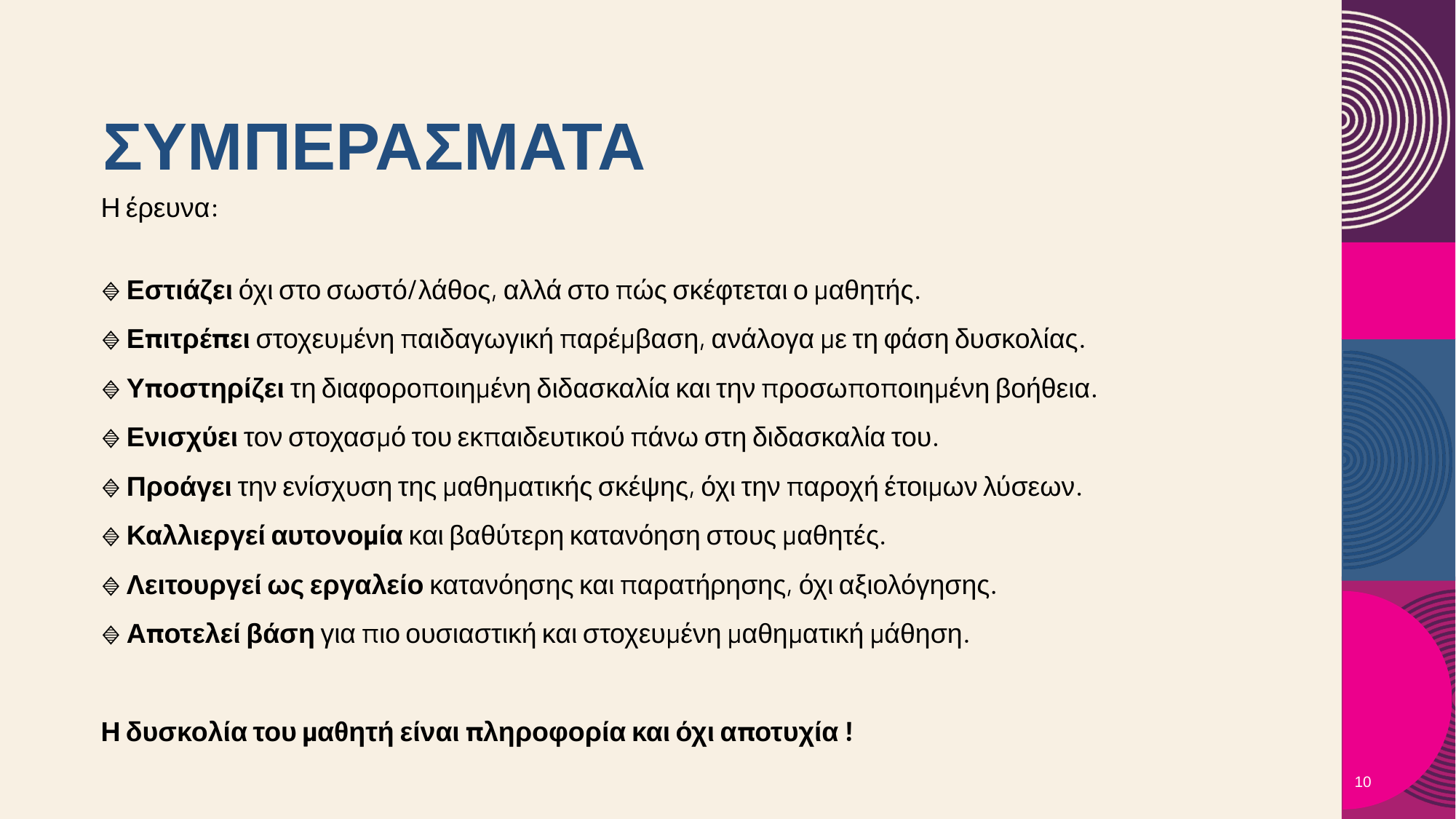

# ΣυμπερΑσματα
Η έρευνα:

🔹 Εστιάζει όχι στο σωστό/λάθος, αλλά στο πώς σκέφτεται ο μαθητής.
🔹 Επιτρέπει στοχευμένη παιδαγωγική παρέμβαση, ανάλογα με τη φάση δυσκολίας.
🔹 Υποστηρίζει τη διαφοροποιημένη διδασκαλία και την προσωποποιημένη βοήθεια.
🔹 Ενισχύει τον στοχασμό του εκπαιδευτικού πάνω στη διδασκαλία του.
🔹 Προάγει την ενίσχυση της μαθηματικής σκέψης, όχι την παροχή έτοιμων λύσεων.
🔹 Καλλιεργεί αυτονομία και βαθύτερη κατανόηση στους μαθητές.
🔹 Λειτουργεί ως εργαλείο κατανόησης και παρατήρησης, όχι αξιολόγησης.
🔹 Αποτελεί βάση για πιο ουσιαστική και στοχευμένη μαθηματική μάθηση.

Η δυσκολία του μαθητή είναι πληροφορία και όχι αποτυχία !
10